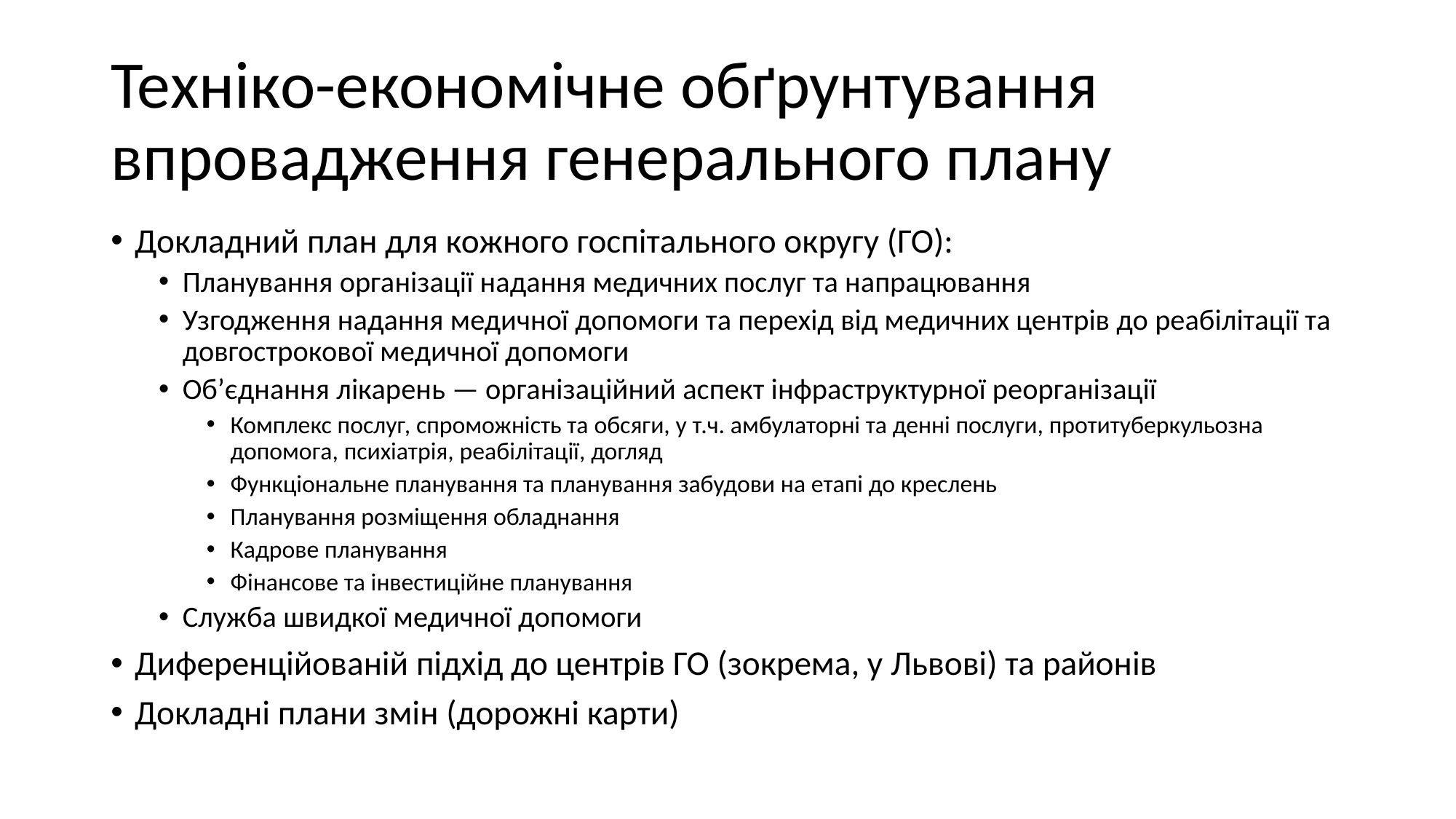

# Техніко-економічне обґрунтування впровадження генерального плану
Докладний план для кожного госпітального округу (ГО):
Планування організації надання медичних послуг та напрацювання
Узгодження надання медичної допомоги та перехід від медичних центрів до реабілітації та довгострокової медичної допомоги
Об’єднання лікарень — організаційний аспект інфраструктурної реорганізації
Комплекс послуг, спроможність та обсяги, у т.ч. амбулаторні та денні послуги, протитуберкульозна допомога, психіатрія, реабілітації, догляд
Функціональне планування та планування забудови на етапі до креслень
Планування розміщення обладнання
Кадрове планування
Фінансове та інвестиційне планування
Служба швидкої медичної допомоги
Диференційованій підхід до центрів ГО (зокрема, у Львові) та районів
Докладні плани змін (дорожні карти)